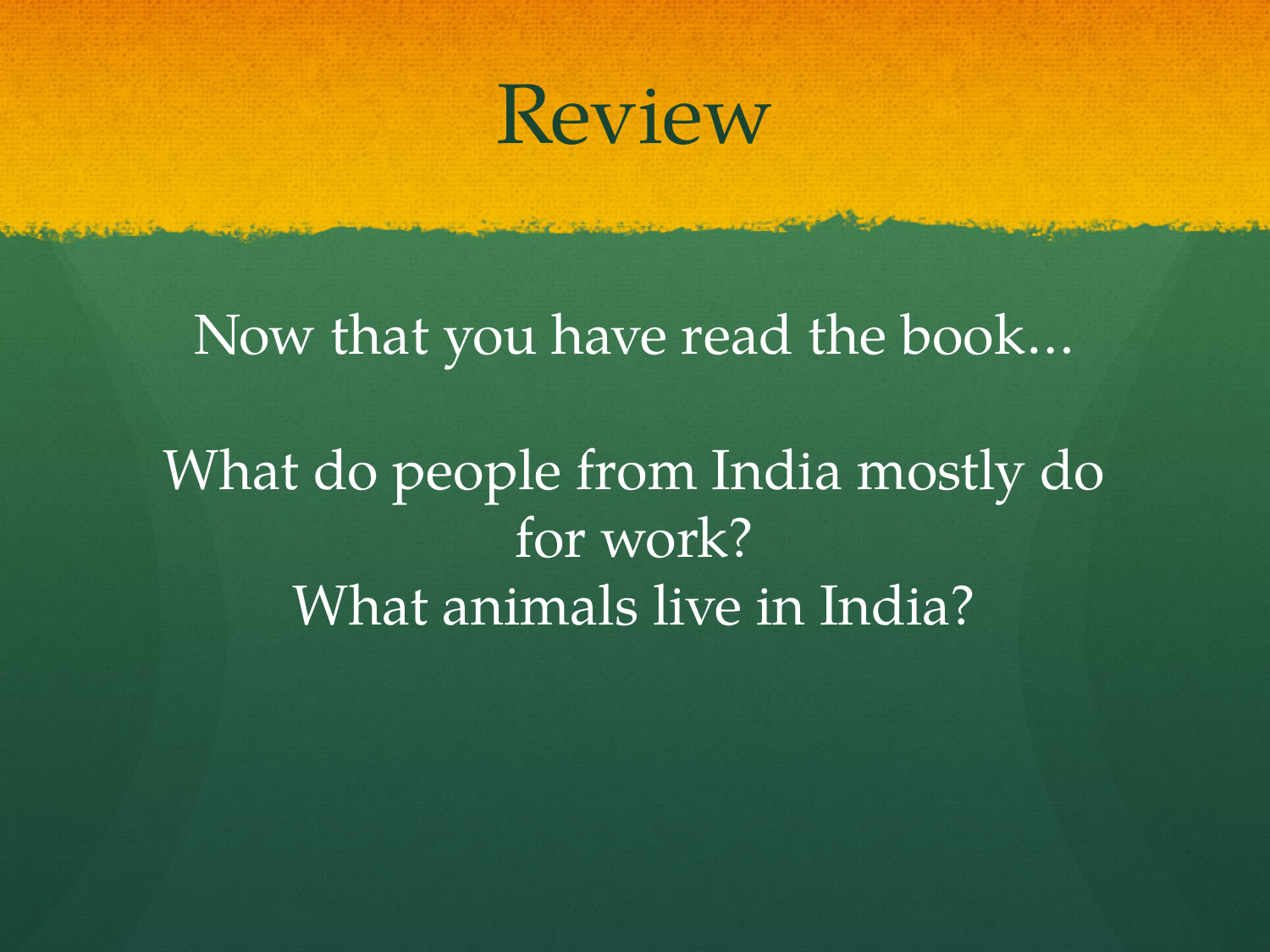

# Review
Now that you have read the book…
What do people from India mostly do for work?
What animals live in India?